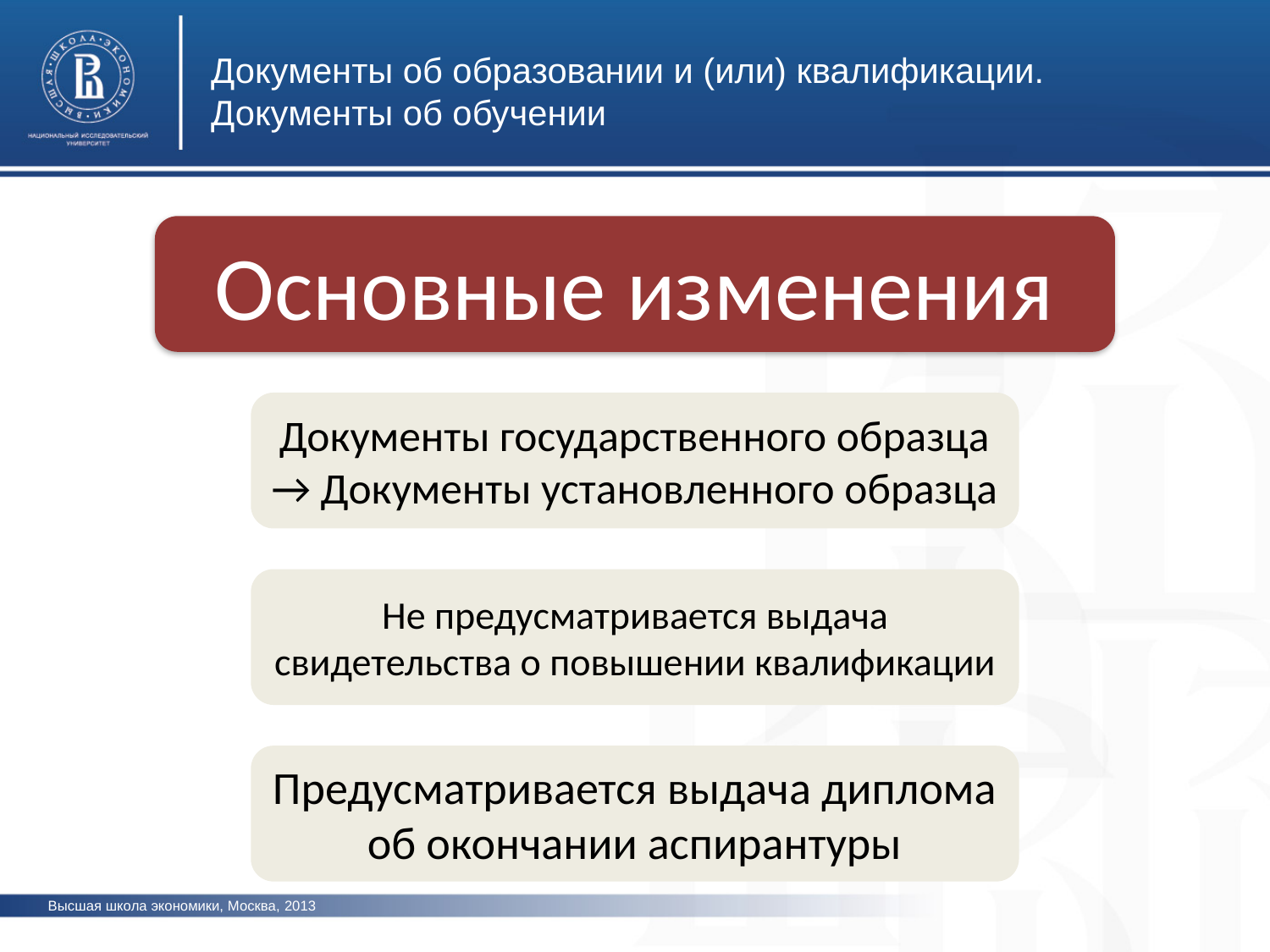

Документы об образовании и (или) квалификации. Документы об обучении
Документы государственного образца → Документы установленного образца
Не предусматривается выдача свидетельства о повышении квалификации
Предусматривается выдача диплома об окончании аспирантуры
Основные изменения
Высшая школа экономики, Москва, 2013